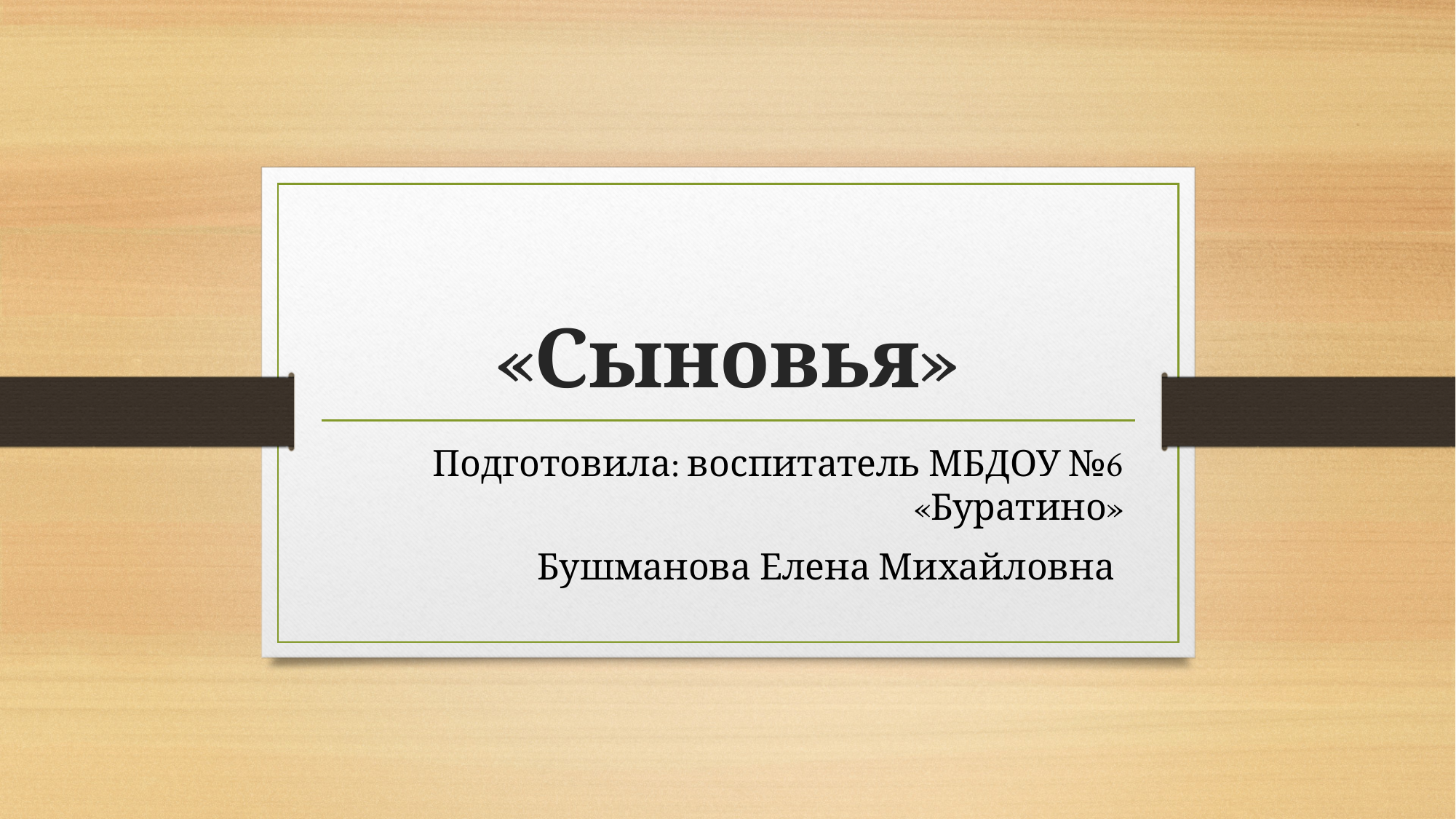

# «Сыновья»
Подготовила: воспитатель МБДОУ №6 «Буратино»
Бушманова Елена Михайловна